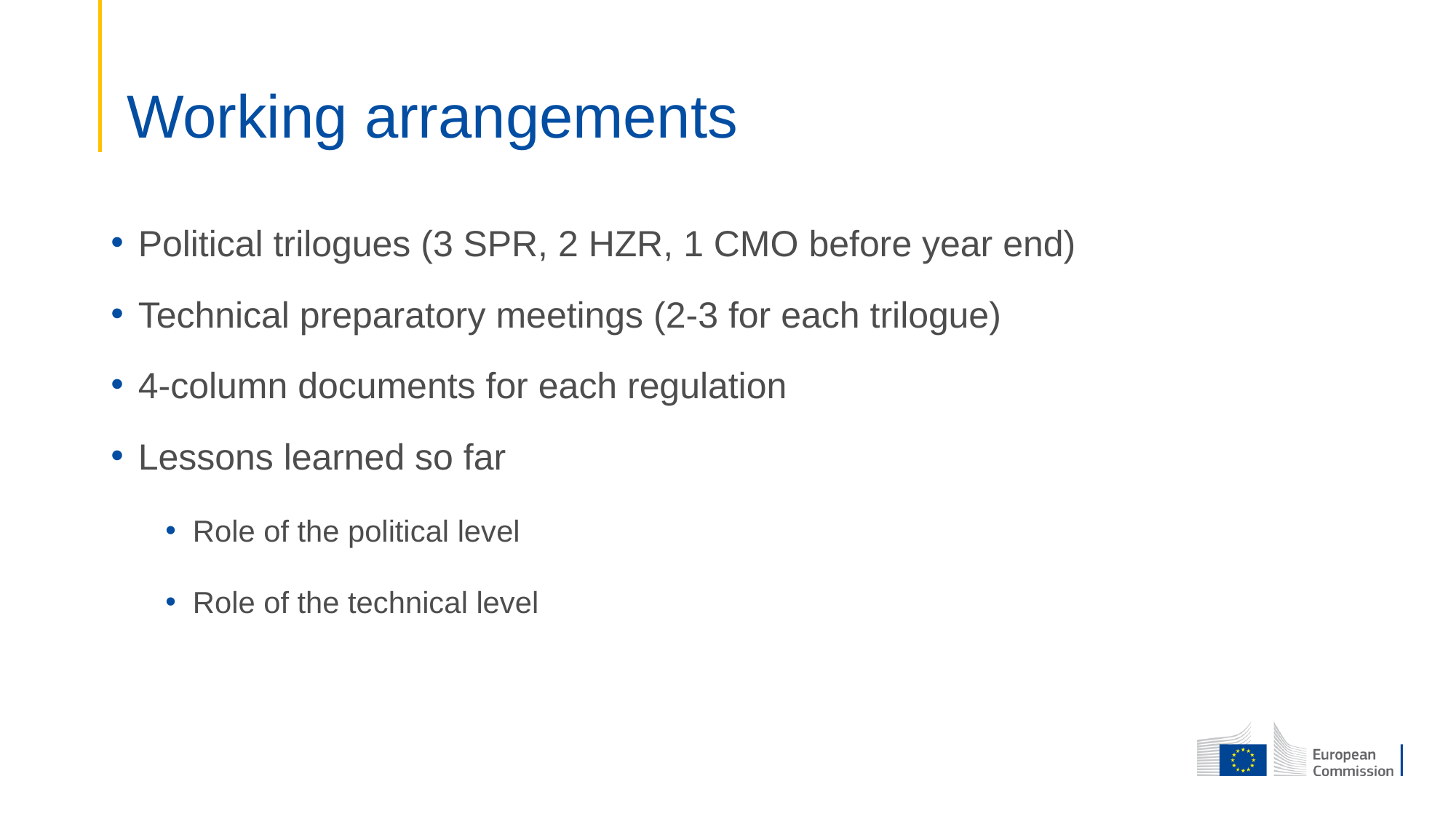

# Working arrangements
Political trilogues (3 SPR, 2 HZR, 1 CMO before year end)
Technical preparatory meetings (2-3 for each trilogue)
4-column documents for each regulation
Lessons learned so far
Role of the political level
Role of the technical level